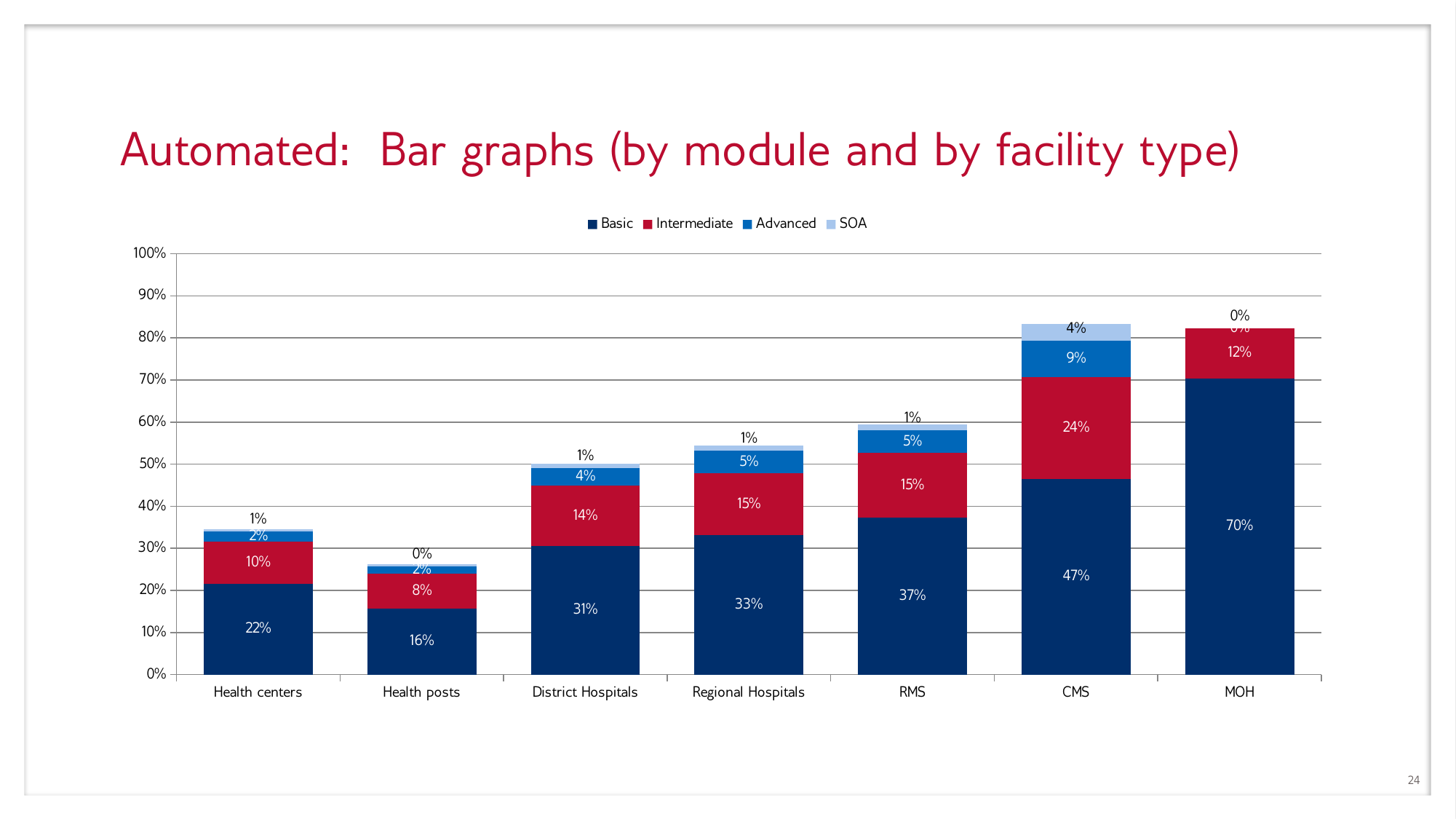

# Automated:  Bar graphs (by module and by facility type)

### Chart

| Category | Basic | Intermediate | Advanced | SOA |
|---|---|---|---|---|
| Health centers | 0.2163753115766191 | 0.09982079826228622 | 0.02372703412073492 | 0.006096737907761532 |
| Health posts | 0.15725372265606058 | 0.08255651094761104 | 0.017120822622107967 | 0.004851266984943077 |
| District Hospitals | 0.30515723270440226 | 0.1437931034482757 | 0.040999999999999974 | 0.010857142857142841 |
| Regional Hospitals | 0.3317610062893082 | 0.146 | 0.053750000000000006 | 0.013333333333333334 |
| RMS | 0.3730414746543778 | 0.15333333333333335 | 0.05464285714285713 | 0.012999999999999998 |
| CMS | 0.4654377880184331 | 0.24166666666666667 | 0.0857142857142857 | 0.04000000000000001 |
| MOH | 0.7037037037037037 | 0.12 | 0.0 | 0.0 |
24